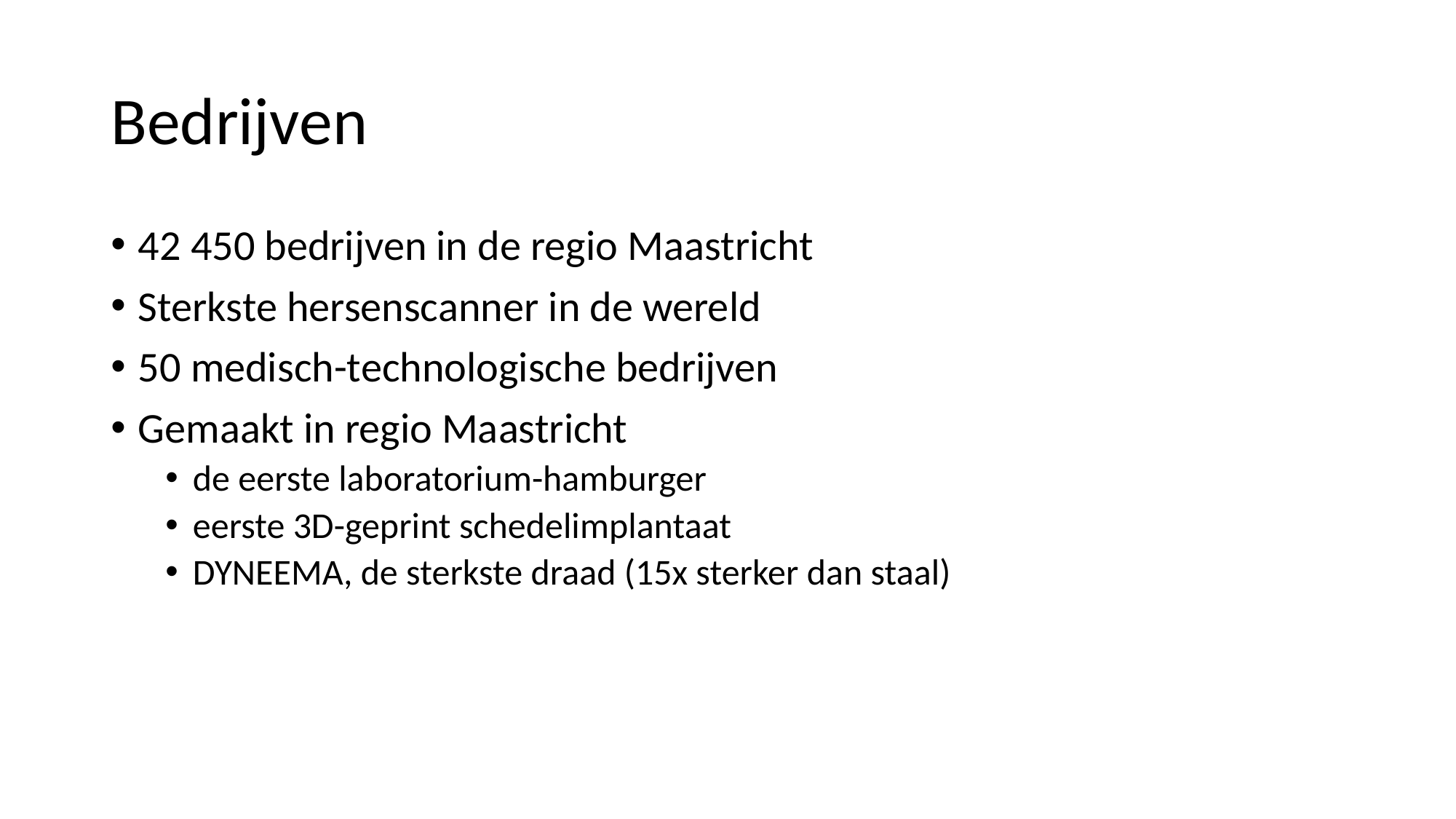

# Bedrijven
42 450 bedrijven in de regio Maastricht
Sterkste hersenscanner in de wereld
50 medisch-technologische bedrijven
Gemaakt in regio Maastricht
de eerste laboratorium-hamburger
eerste 3D-geprint schedelimplantaat
DYNEEMA, de sterkste draad (15x sterker dan staal)